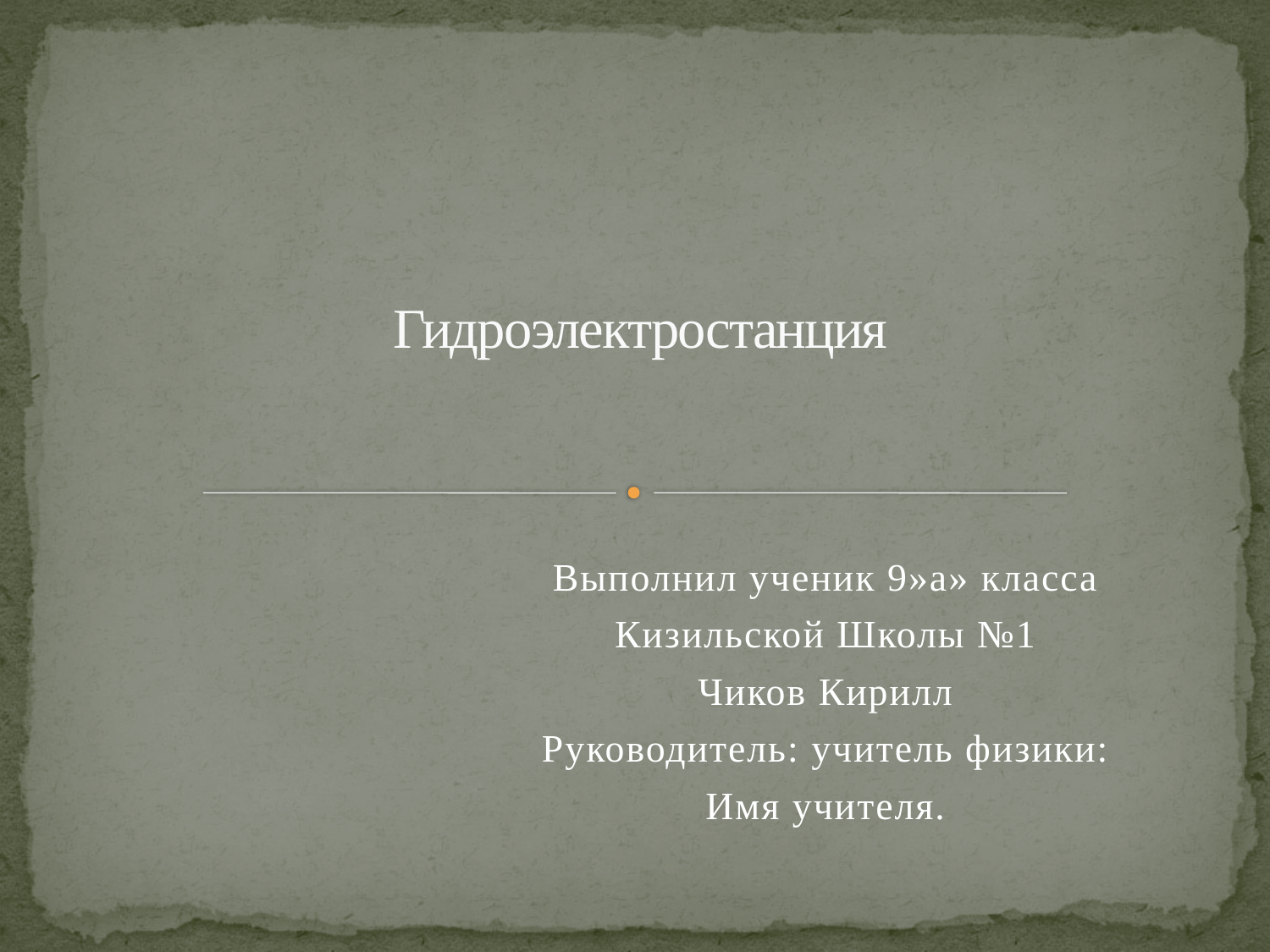

# Гидроэлектростанция
Выполнил ученик 9»а» класса
Кизильской Школы №1
Чиков Кирилл
Руководитель: учитель физики:
Имя учителя.